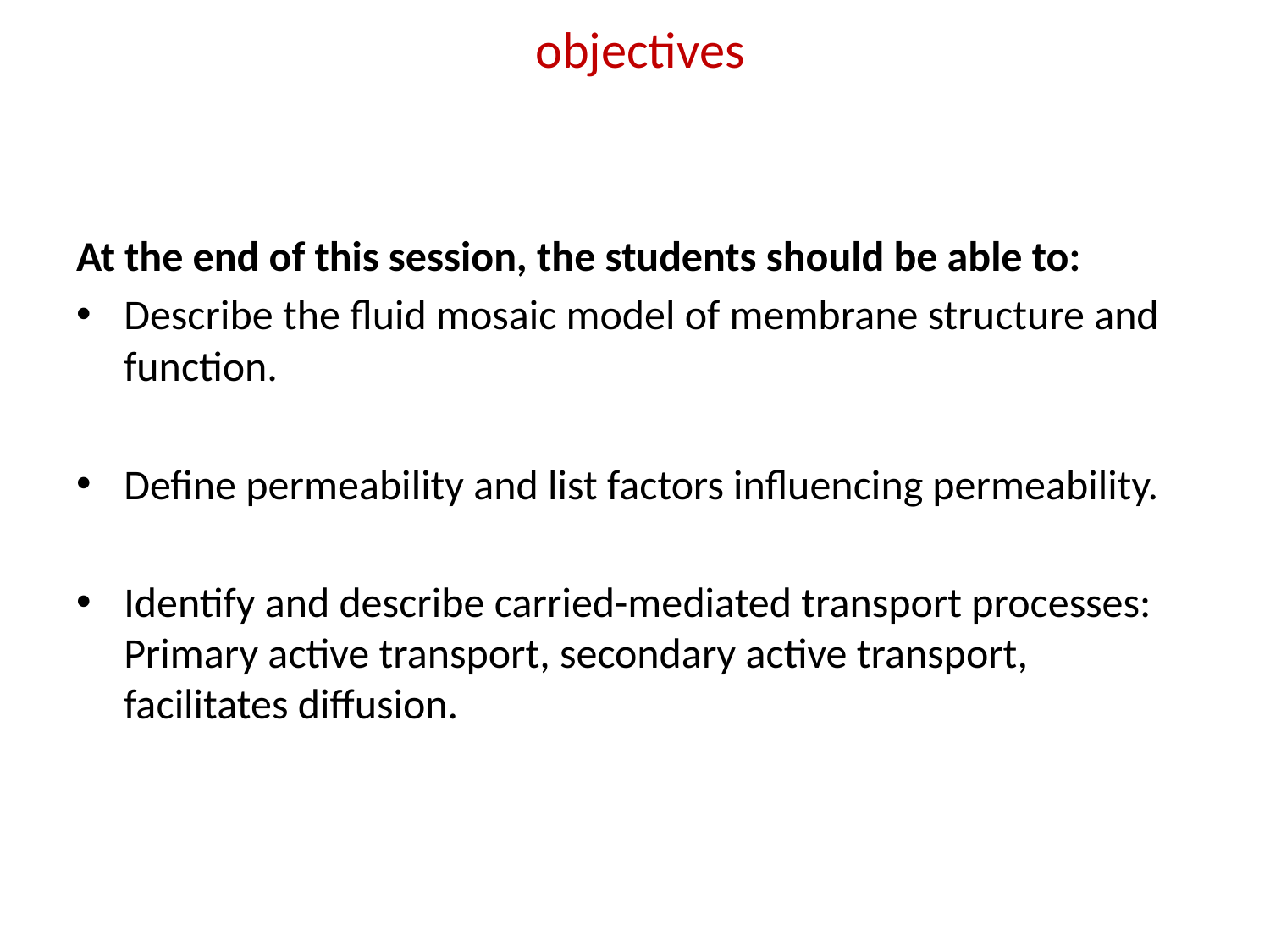

# objectives
At the end of this session, the students should be able to:
Describe the fluid mosaic model of membrane structure and function.

Define permeability and list factors influencing permeability.

Identify and describe carried-mediated transport processes: Primary active transport, secondary active transport, facilitates diffusion.